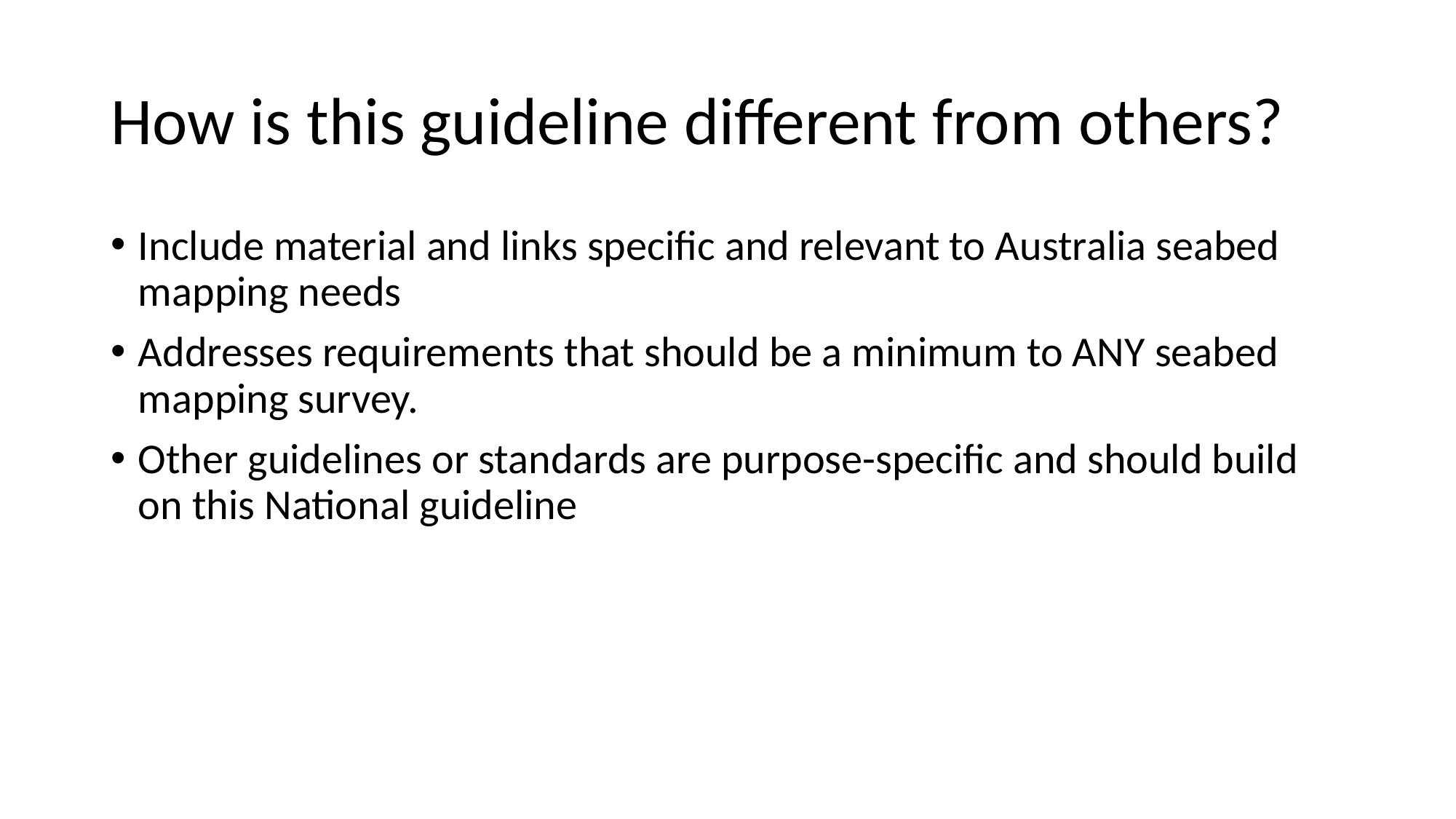

# How is this guideline different from others?
Include material and links specific and relevant to Australia seabed mapping needs
Addresses requirements that should be a minimum to ANY seabed mapping survey.
Other guidelines or standards are purpose-specific and should build on this National guideline